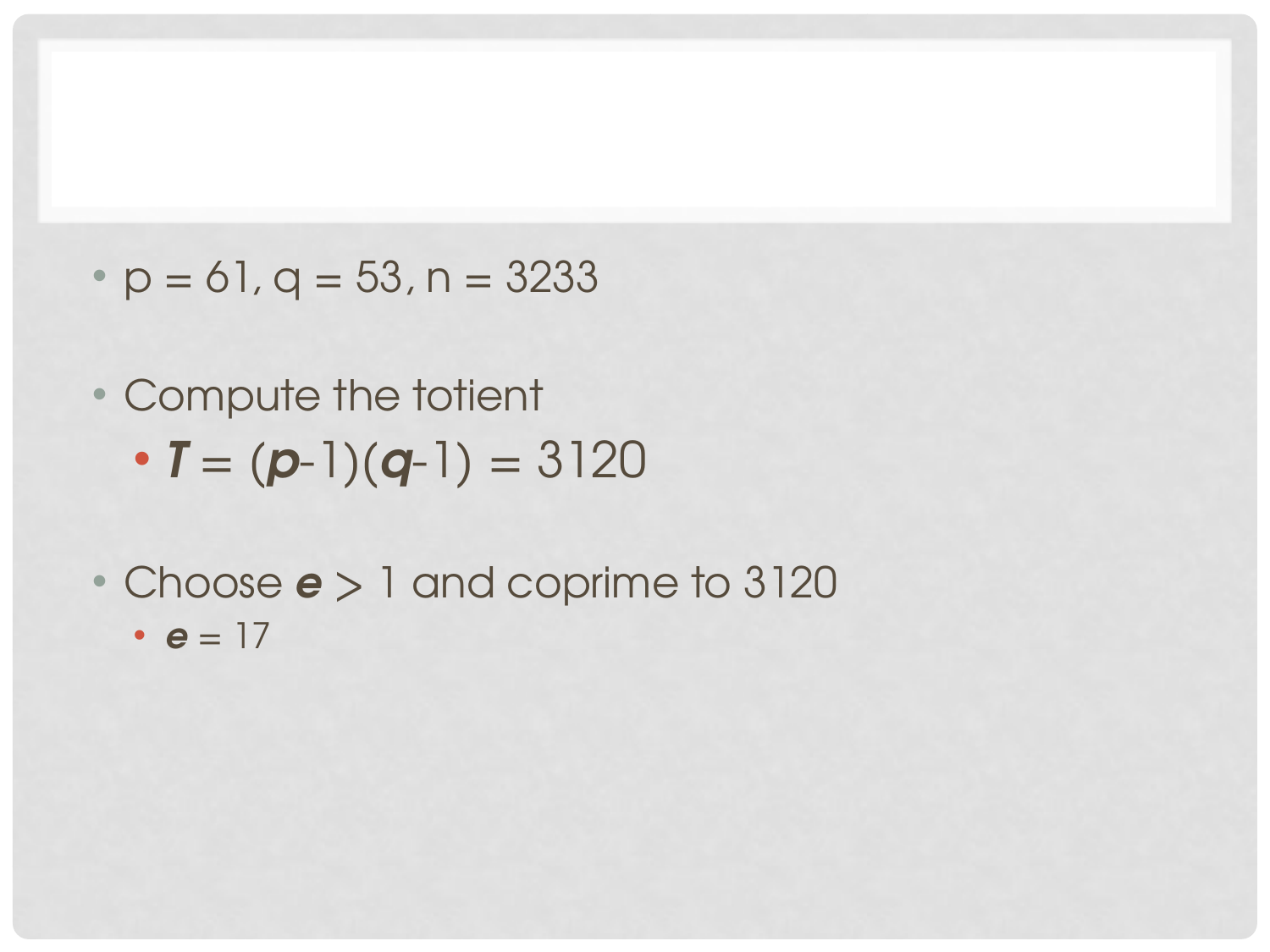

#
p = 61, q = 53, n = 3233

Compute the totient
T = (p-1)(q-1) = 3120

Choose e > 1 and coprime to 3120
e = 17